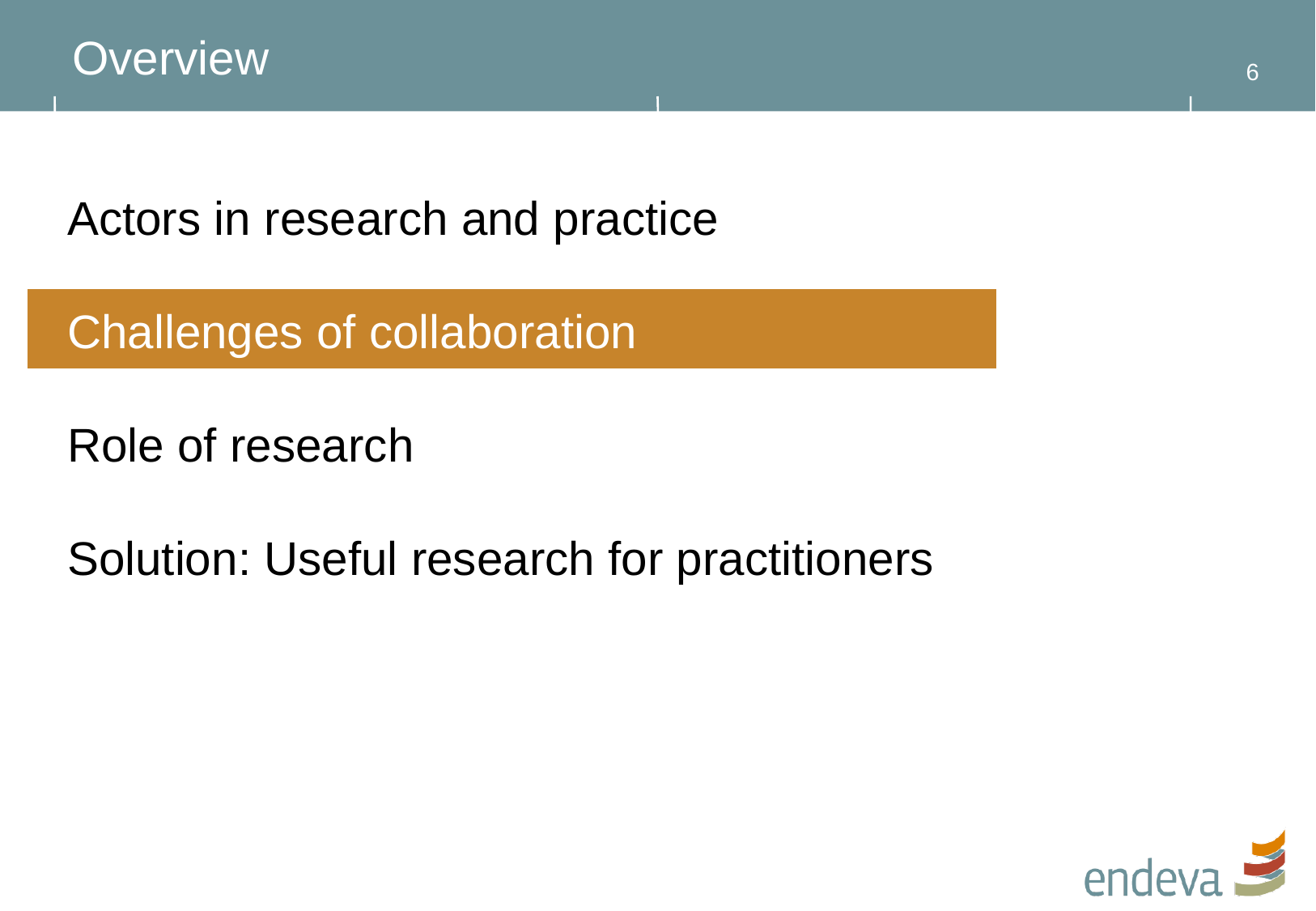

# Overview
6
Actors in research and practice

Challenges of collaboration

Role of research

Solution: Useful research for practitioners